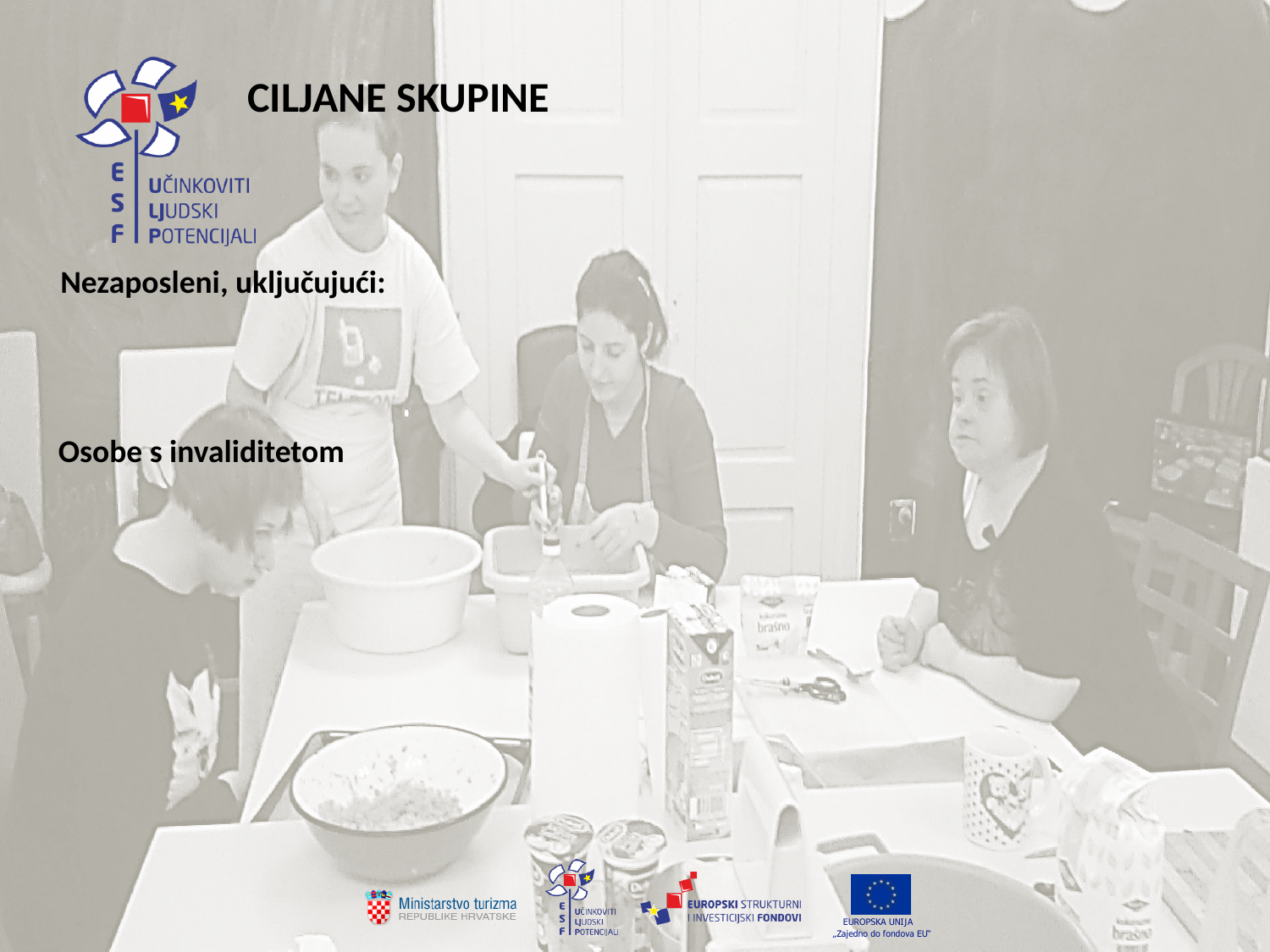

CILJANE SKUPINE
Nezaposleni, uključujući:
Osobe s invaliditetom